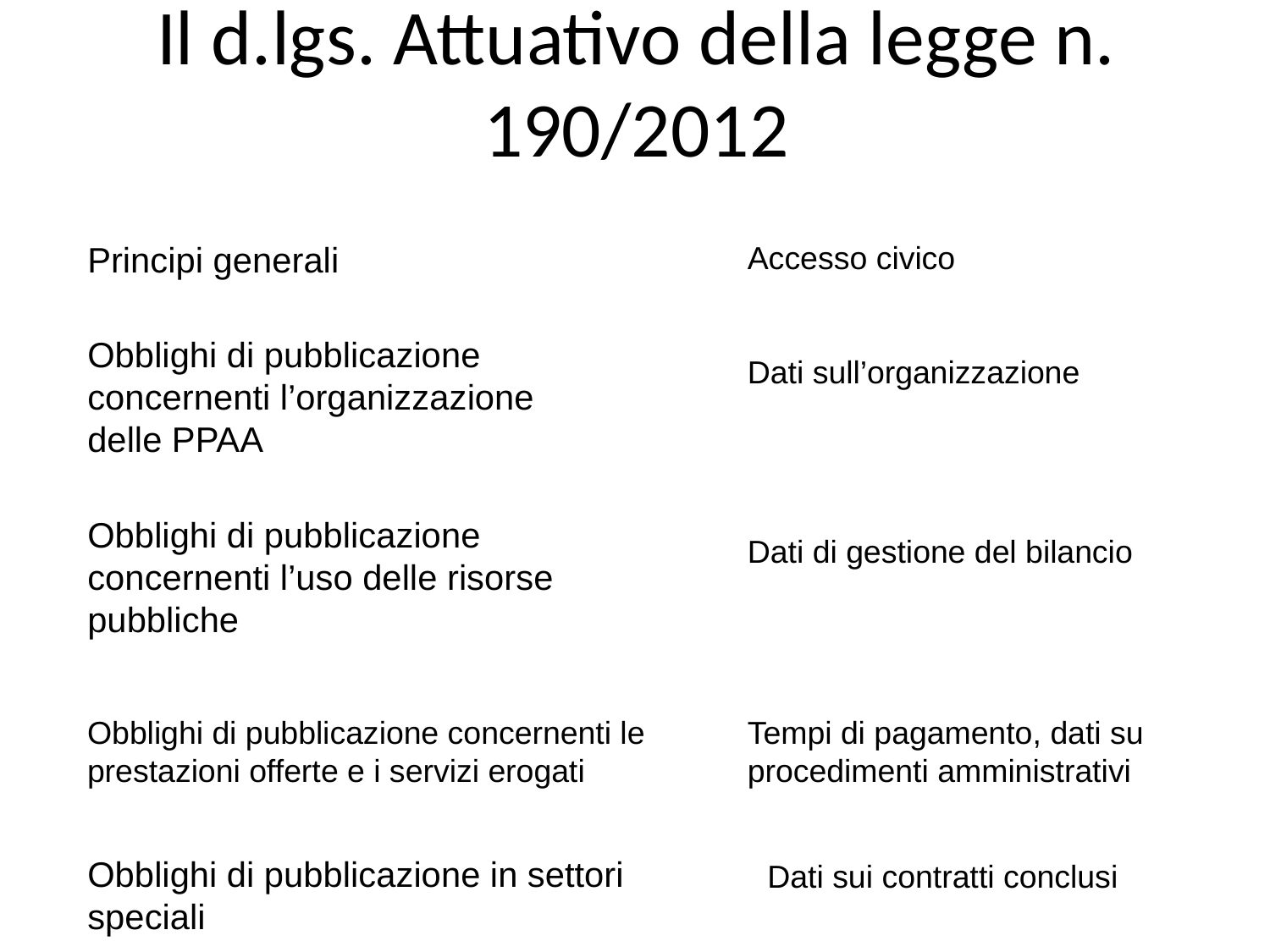

# Il d.lgs. Attuativo della legge n. 190/2012
Principi generali
Accesso civico
Obblighi di pubblicazione concernenti l’organizzazione delle PPAA
Dati sull’organizzazione
Obblighi di pubblicazione concernenti l’uso delle risorse pubbliche
Dati di gestione del bilancio
Obblighi di pubblicazione concernenti le prestazioni offerte e i servizi erogati
Tempi di pagamento, dati su procedimenti amministrativi
Obblighi di pubblicazione in settori speciali
Dati sui contratti conclusi